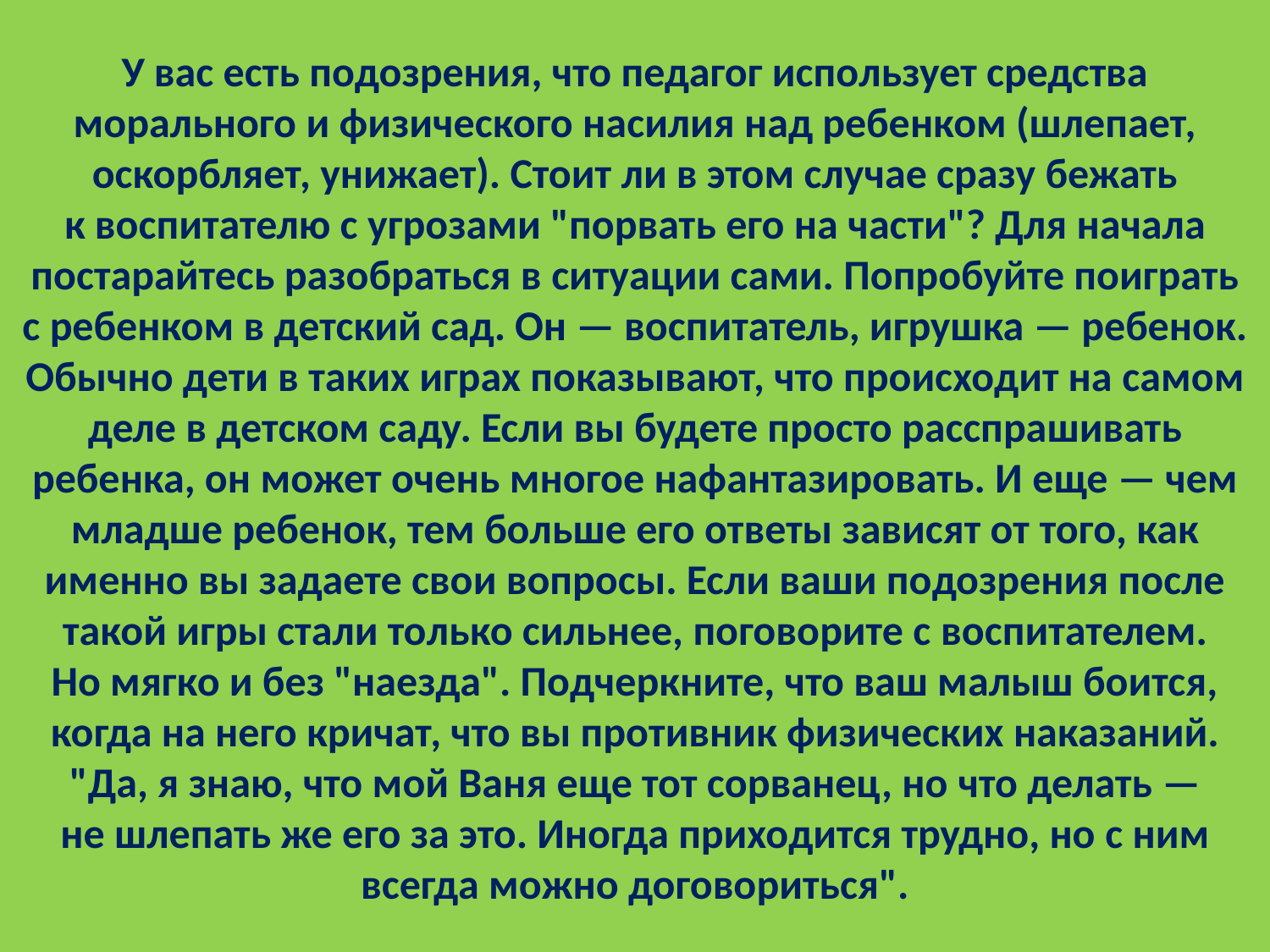

# У вас есть подозрения, что педагог использует средства морального и физического насилия над ребенком (шлепает, оскорбляет, унижает). Стоит ли в этом случае сразу бежать к воспитателю с угрозами "порвать его на части"? Для начала постарайтесь разобраться в ситуации сами. Попробуйте поиграть с ребенком в детский сад. Он — воспитатель, игрушка — ребенок. Обычно дети в таких играх показывают, что происходит на самом деле в детском саду. Если вы будете просто расспрашивать ребенка, он может очень многое нафантазировать. И еще — чем младше ребенок, тем больше его ответы зависят от того, как именно вы задаете свои вопросы. Если ваши подозрения после такой игры стали только сильнее, поговорите с воспитателем. Но мягко и без "наезда". Подчеркните, что ваш малыш боится, когда на него кричат, что вы противник физических наказаний. "Да, я знаю, что мой Ваня еще тот сорванец, но что делать — не шлепать же его за это. Иногда приходится трудно, но с ним всегда можно договориться".